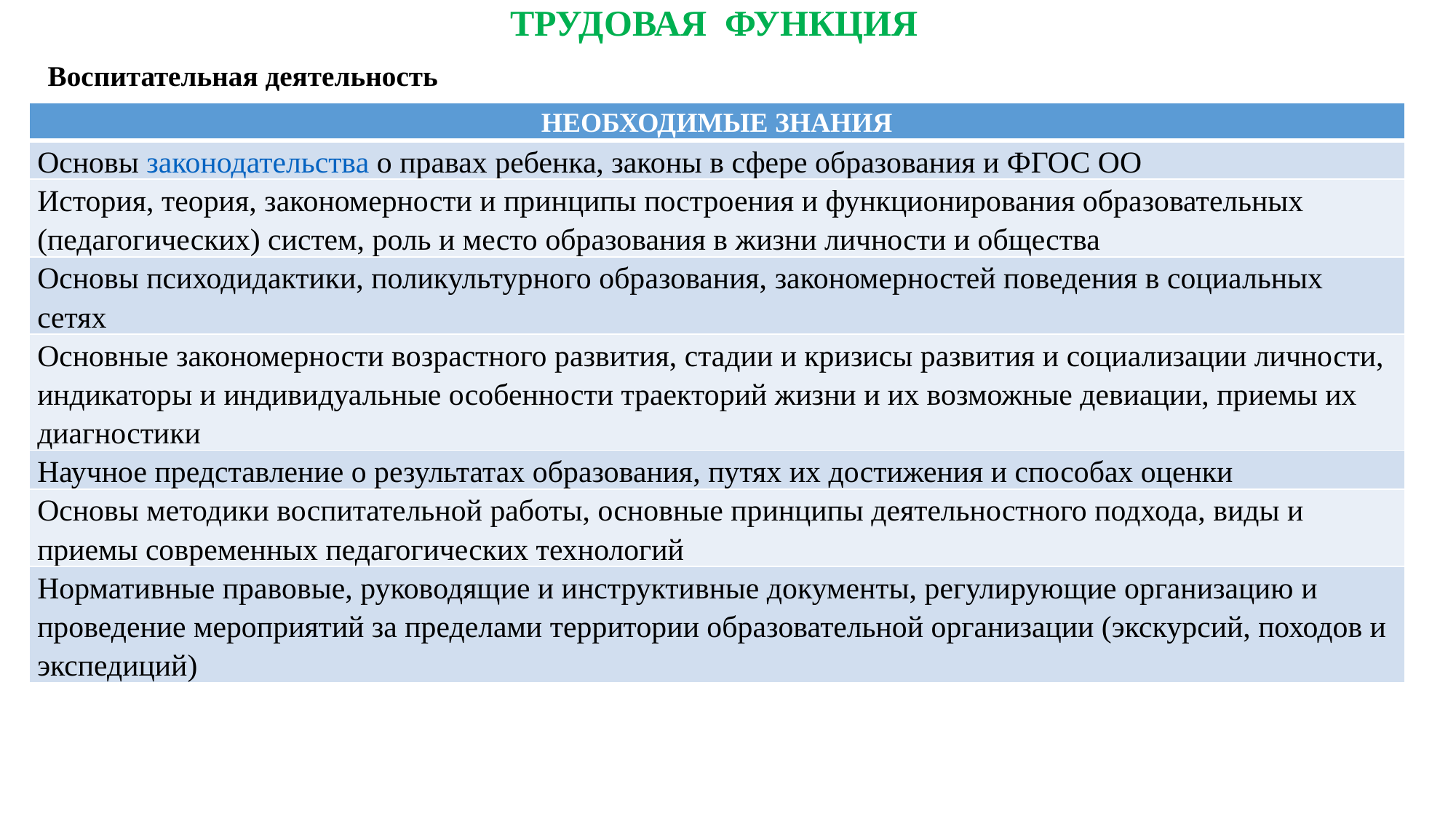

# ТРУДОВАЯ  ФУНКЦИЯ
Воспитательная деятельность
| НЕОБХОДИМЫЕ ЗНАНИЯ |
| --- |
| Основы законодательства о правах ребенка, законы в сфере образования и ФГОС ОО |
| История, теория, закономерности и принципы построения и функционирования образовательных (педагогических) систем, роль и место образования в жизни личности и общества |
| Основы психодидактики, поликультурного образования, закономерностей поведения в социальных сетях |
| Основные закономерности возрастного развития, стадии и кризисы развития и социализации личности, индикаторы и индивидуальные особенности траекторий жизни и их возможные девиации, приемы их диагностики |
| Научное представление о результатах образования, путях их достижения и способах оценки |
| Основы методики воспитательной работы, основные принципы деятельностного подхода, виды и приемы современных педагогических технологий |
| Нормативные правовые, руководящие и инструктивные документы, регулирующие организацию и проведение мероприятий за пределами территории образовательной организации (экскурсий, походов и экспедиций) |